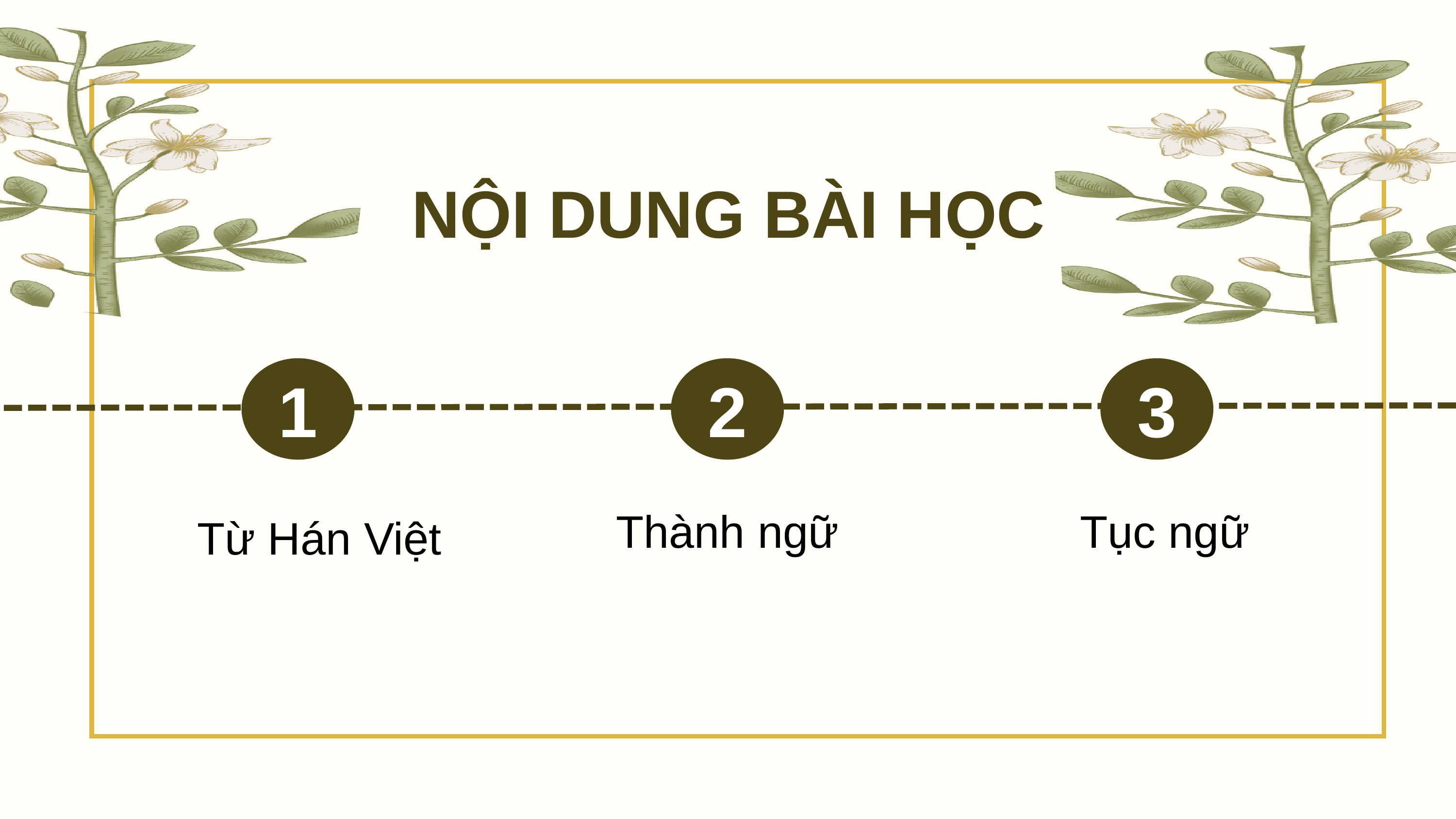

NỘI DUNG BÀI HỌC
1
2
3

Thành ngữ
Tục ngữ
Từ Hán Việt